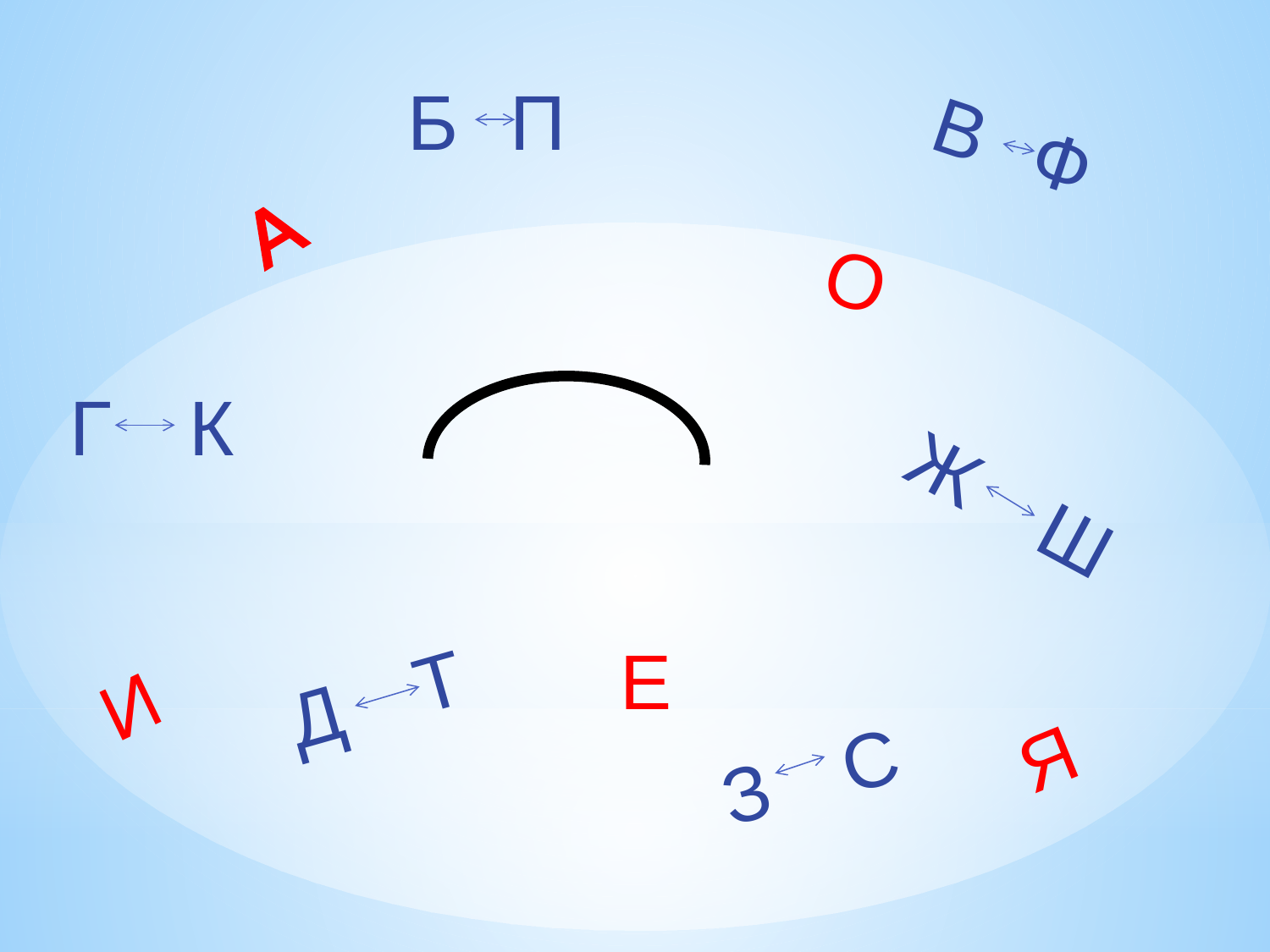

Б  П
В  Ф
А
О
Г   К

Ж   Ш
Е
И
Д   Т
Я
З   С